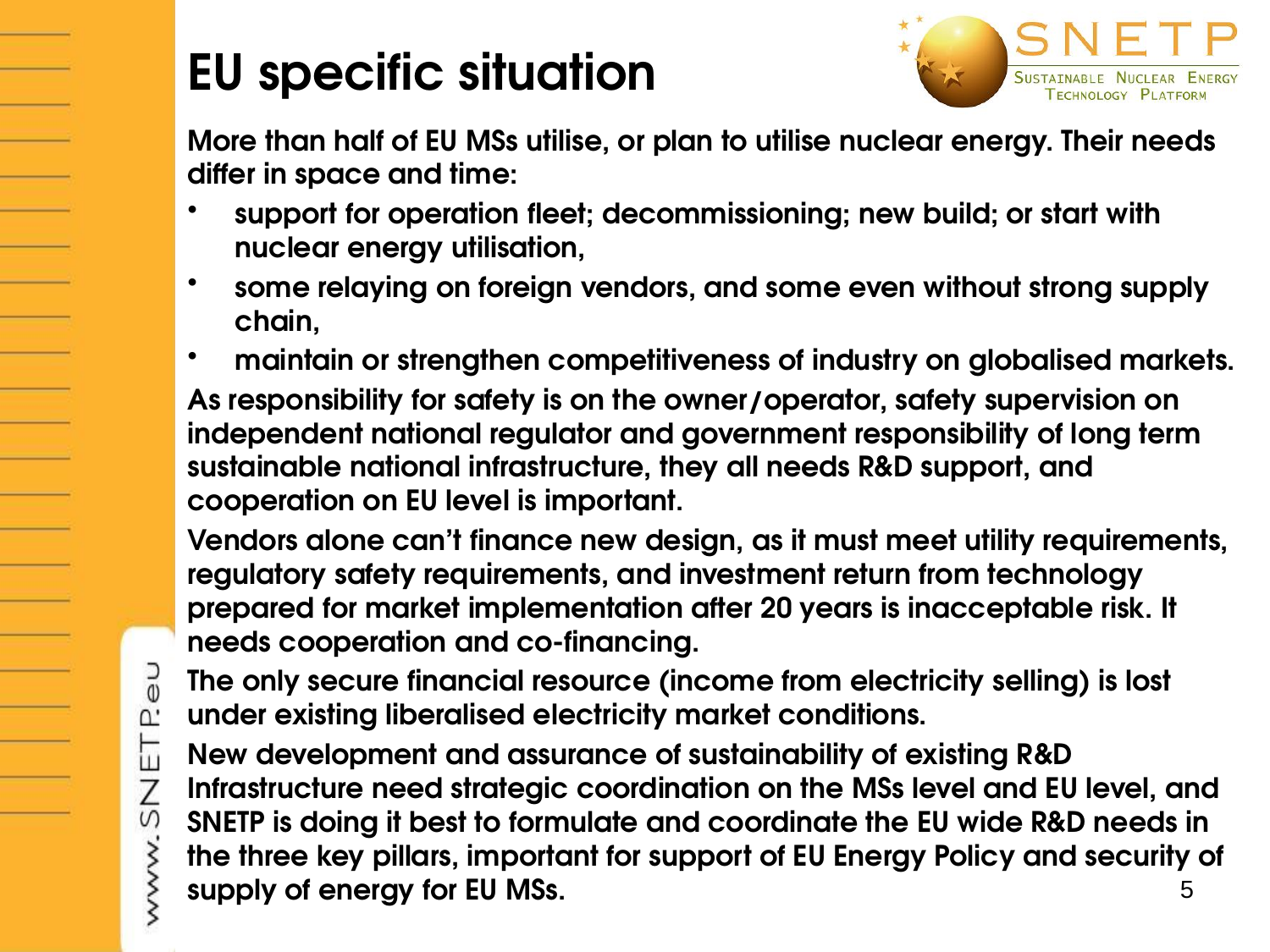

# EU specific situation
More than half of EU MSs utilise, or plan to utilise nuclear energy. Their needs differ in space and time:
support for operation fleet; decommissioning; new build; or start with nuclear energy utilisation,
some relaying on foreign vendors, and some even without strong supply chain,
maintain or strengthen competitiveness of industry on globalised markets.
As responsibility for safety is on the owner/operator, safety supervision on independent national regulator and government responsibility of long term sustainable national infrastructure, they all needs R&D support, and cooperation on EU level is important.
Vendors alone can’t finance new design, as it must meet utility requirements, regulatory safety requirements, and investment return from technology prepared for market implementation after 20 years is inacceptable risk. It needs cooperation and co-financing.
The only secure financial resource (income from electricity selling) is lost under existing liberalised electricity market conditions.
New development and assurance of sustainability of existing R&D Infrastructure need strategic coordination on the MSs level and EU level, and SNETP is doing it best to formulate and coordinate the EU wide R&D needs in the three key pillars, important for support of EU Energy Policy and security of supply of energy for EU MSs.

5